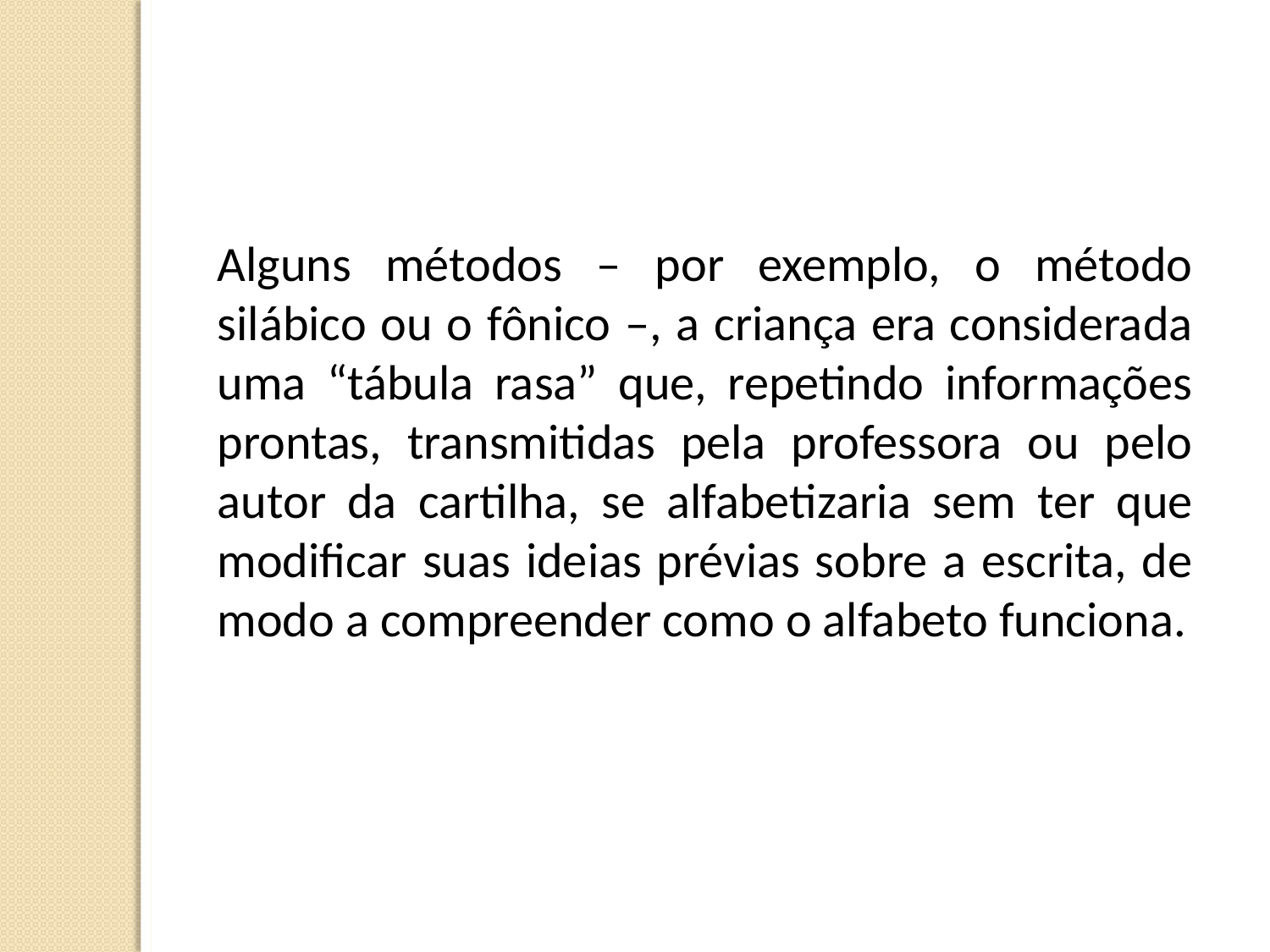

Alguns métodos – por exemplo, o método silábico ou o fônico –, a criança era considerada uma “tábula rasa” que, repetindo informações prontas, transmitidas pela professora ou pelo autor da cartilha, se alfabetizaria sem ter que modificar suas ideias prévias sobre a escrita, de modo a compreender como o alfabeto funciona.